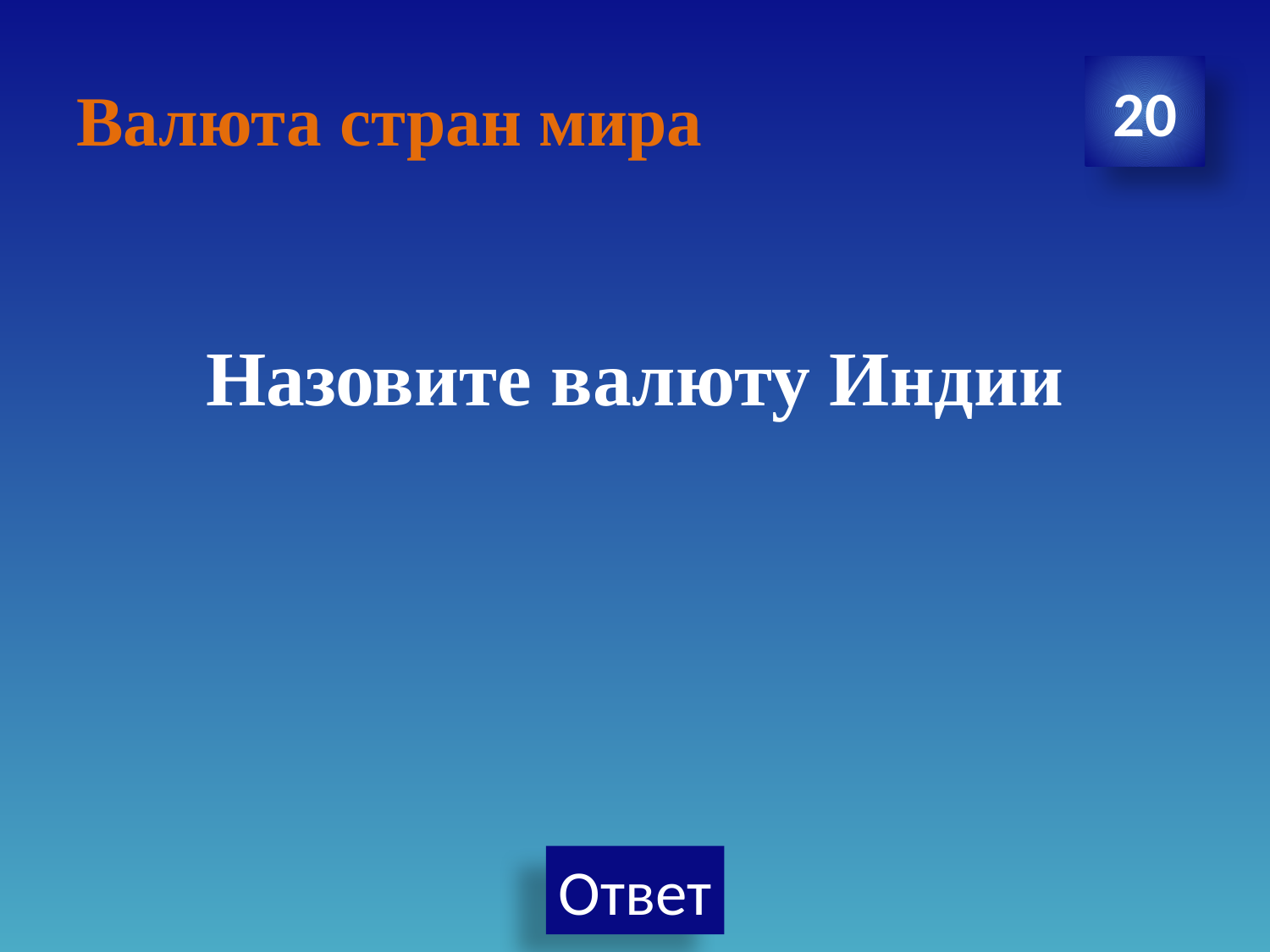

# Валюта стран мира
20

Назовите валюту Индии